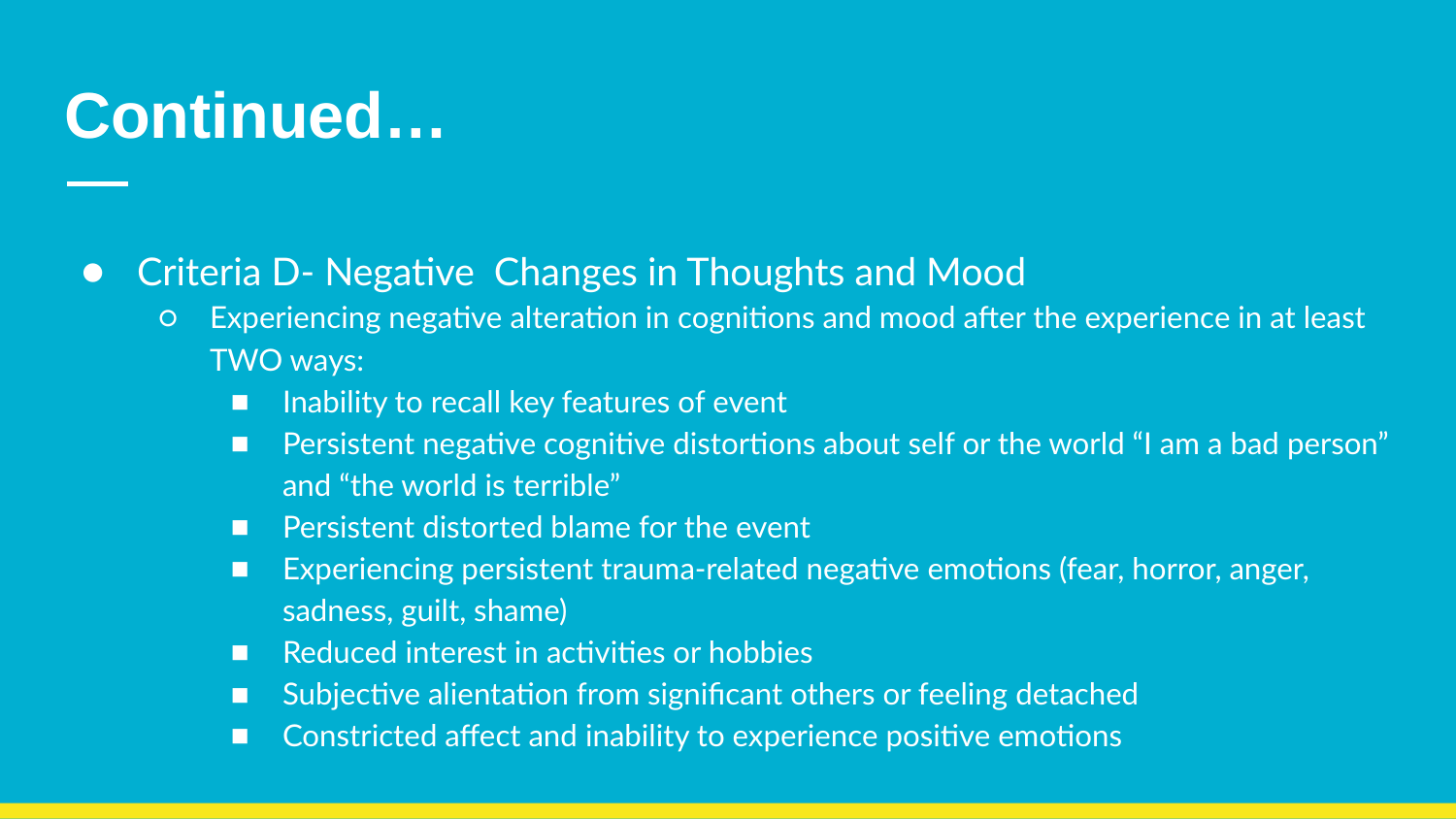

# Continued…
Criteria D- Negative  Changes in Thoughts and Mood
Experiencing negative alteration in cognitions and mood after the experience in at least TWO ways:
Inability to recall key features of event
Persistent negative cognitive distortions about self or the world “I am a bad person” and “the world is terrible”
Persistent distorted blame for the event
Experiencing persistent trauma-related negative emotions (fear, horror, anger, sadness, guilt, shame)
Reduced interest in activities or hobbies
Subjective alientation from significant others or feeling detached
Constricted affect and inability to experience positive emotions